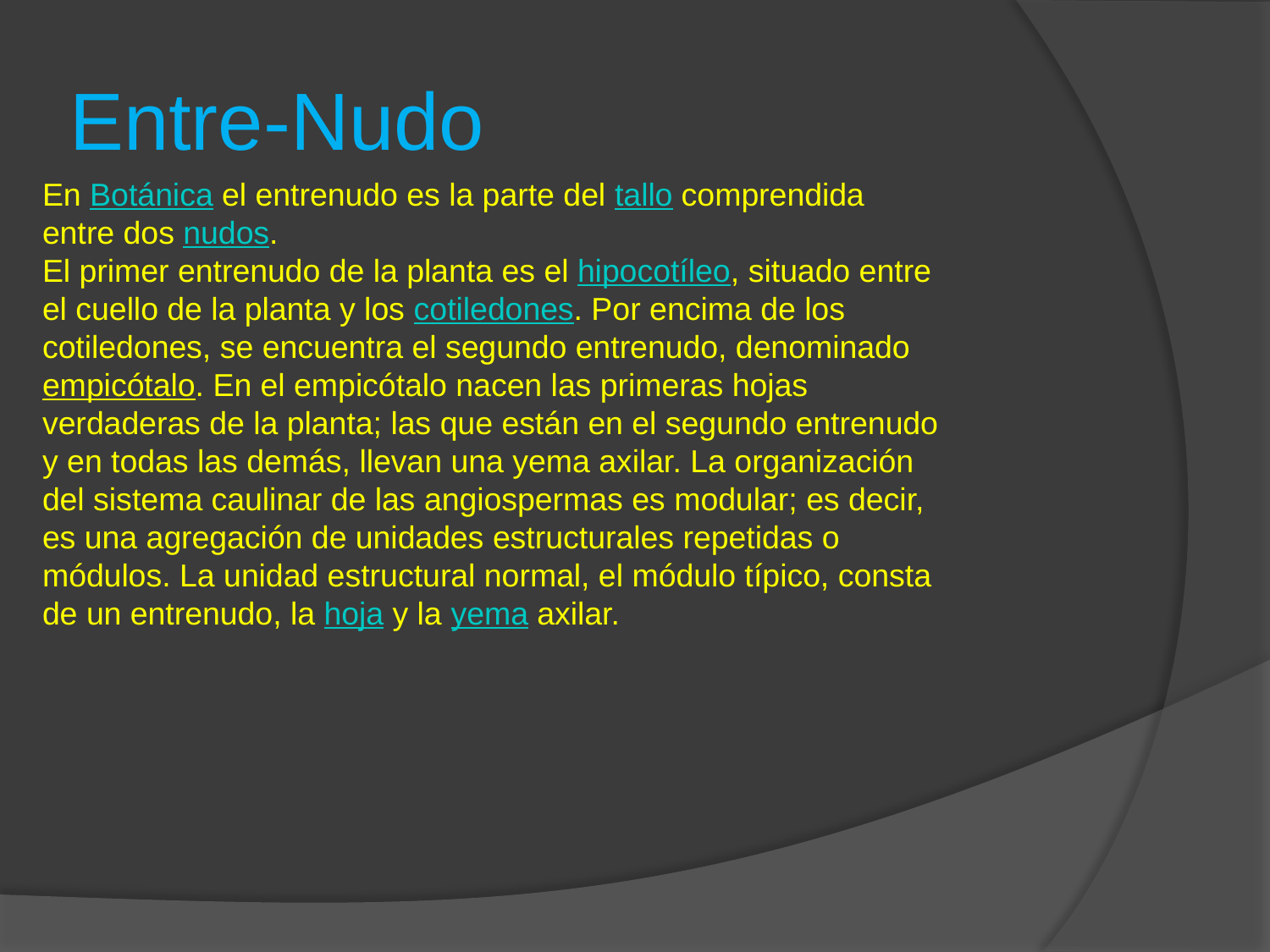

# Entre-Nudo
En Botánica el entrenudo es la parte del tallo comprendida entre dos nudos.
El primer entrenudo de la planta es el hipocotíleo, situado entre el cuello de la planta y los cotiledones. Por encima de los cotiledones, se encuentra el segundo entrenudo, denominado empicótalo. En el empicótalo nacen las primeras hojas verdaderas de la planta; las que están en el segundo entrenudo y en todas las demás, llevan una yema axilar. La organización del sistema caulinar de las angiospermas es modular; es decir, es una agregación de unidades estructurales repetidas o módulos. La unidad estructural normal, el módulo típico, consta de un entrenudo, la hoja y la yema axilar.